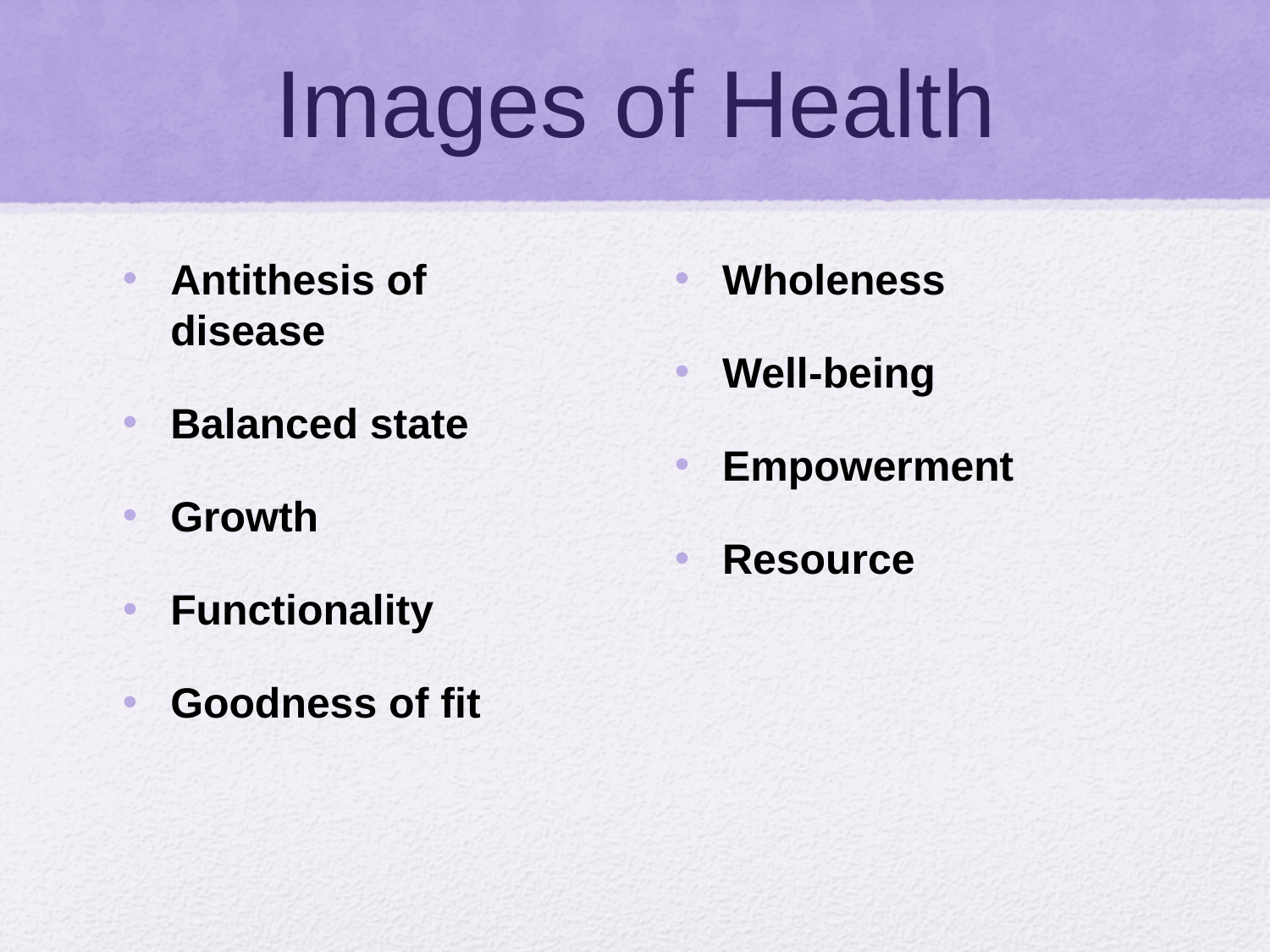

# Images of Health
Antithesis of disease
Balanced state
Growth
Functionality
Goodness of fit

Wholeness
Well-being
Empowerment
Resource